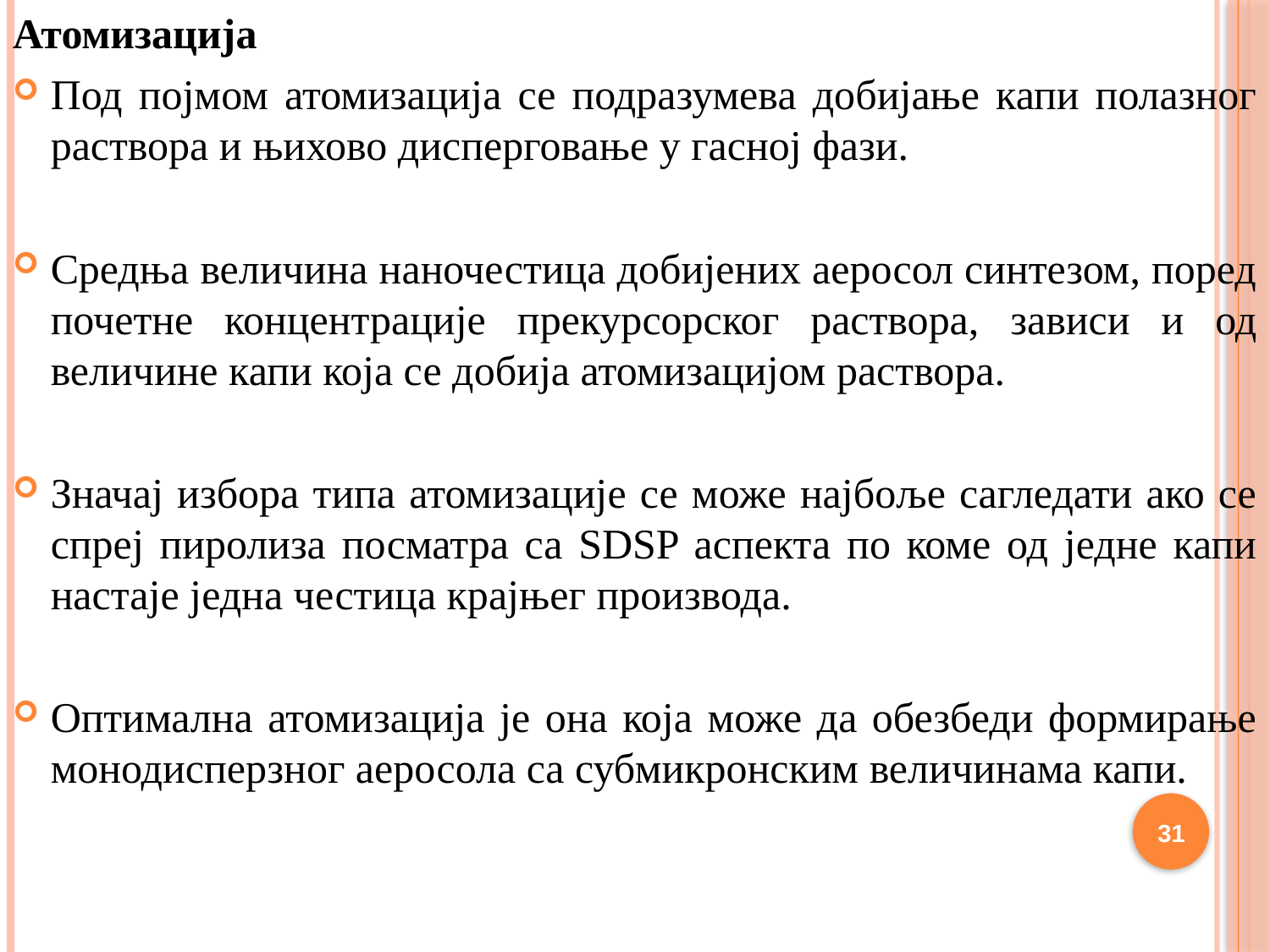

Атомизација
Под појмом атомизација се подразумева добијање капи полазног раствора и њихово дисперговање у гасној фази.

Средња величина наночестица добијених аеросол синтезом, поред почетне концентрације прекурсорског раствора, зависи и од величине капи која се добија атомизацијом раствора.

Значај избора типа атомизације се може најбоље сагледати ако се спреј пиролиза посматра са SDSP аспекта по коме од једне капи настаје једна честица крајњег производа.

Оптимална атомизација је она која може да обезбеди формирање монодисперзног аеросола са субмикронским величинама капи.
31